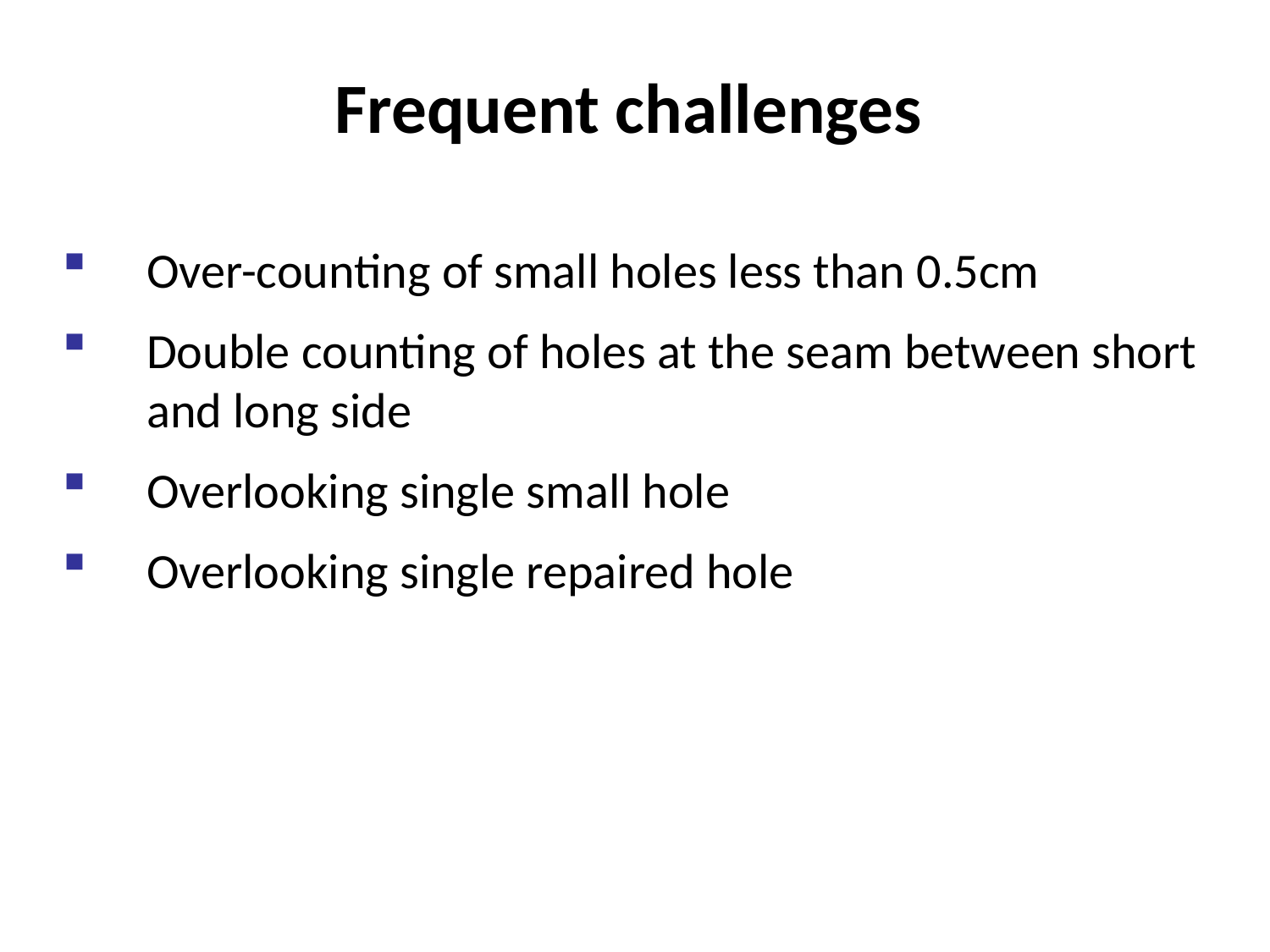

# Frequent challenges
Over-counting of small holes less than 0.5cm
Double counting of holes at the seam between short and long side
Overlooking single small hole
Overlooking single repaired hole